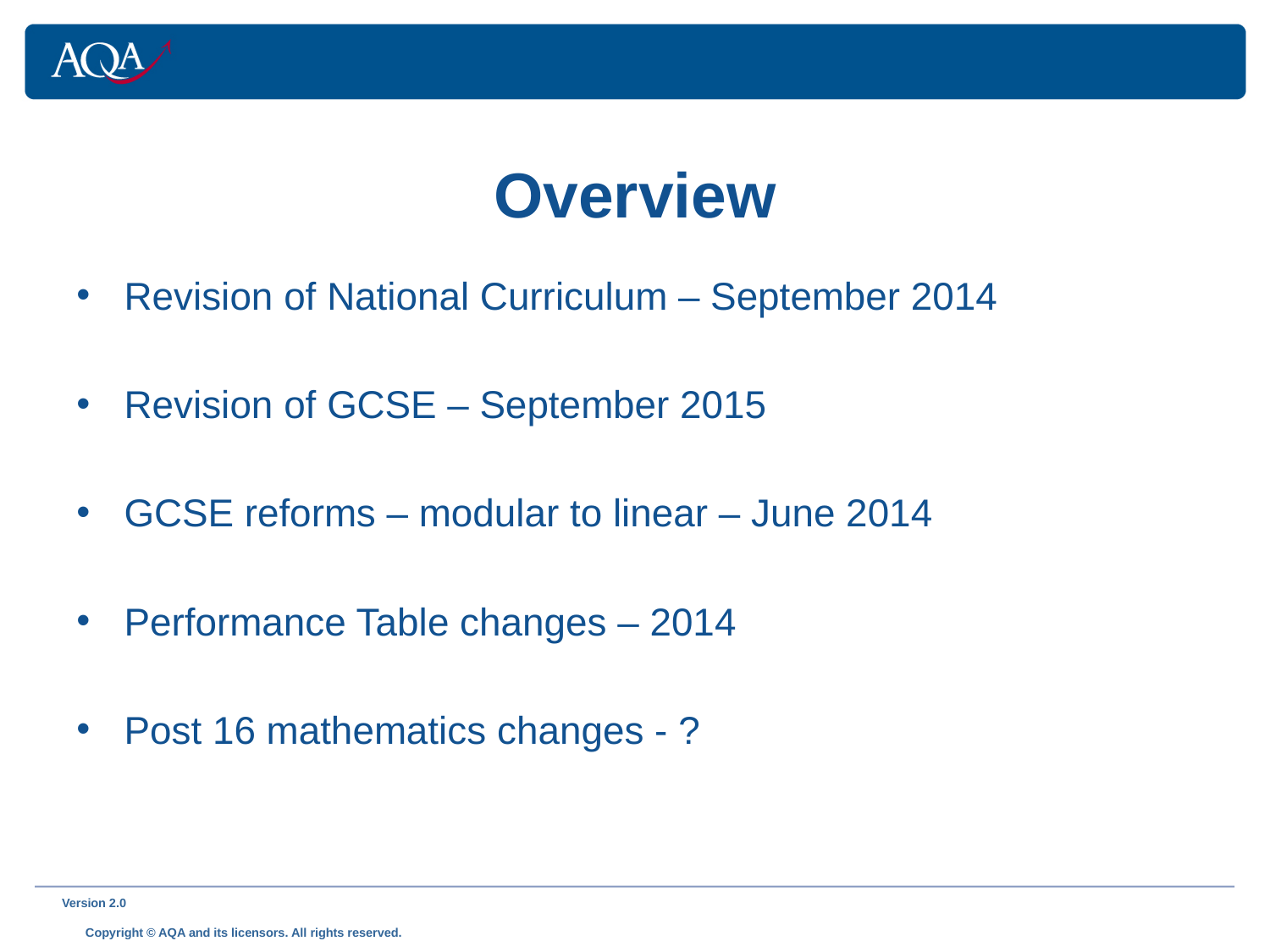

# Overview
Revision of National Curriculum – September 2014

Revision of GCSE – September 2015

GCSE reforms – modular to linear – June 2014

Performance Table changes – 2014

Post 16 mathematics changes - ?

Version 2.0                       	       Copyright © AQA and its licensors. All rights reserved.